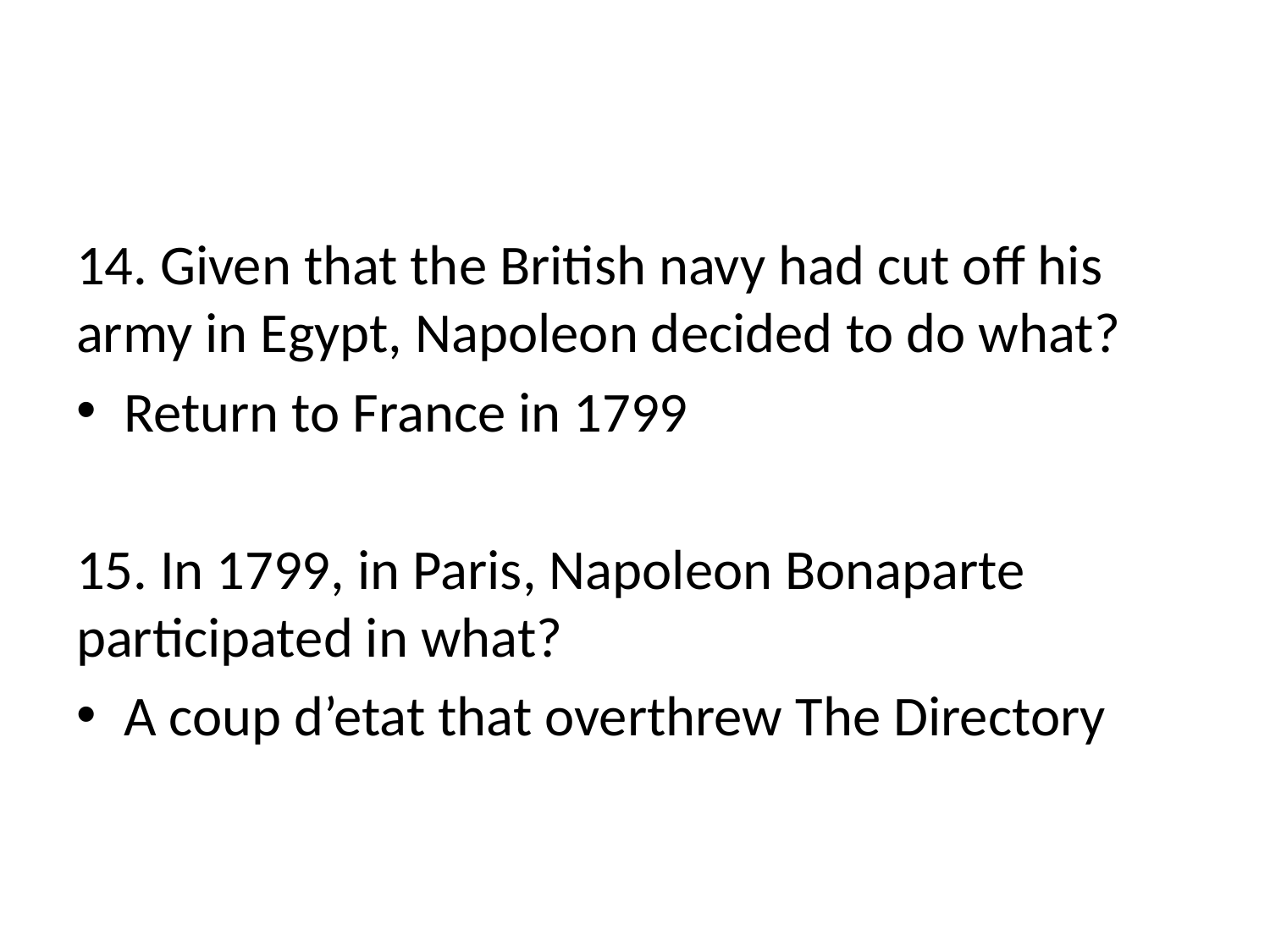

#
14. Given that the British navy had cut off his army in Egypt, Napoleon decided to do what?
Return to France in 1799

15. In 1799, in Paris, Napoleon Bonaparte participated in what?
A coup d’etat that overthrew The Directory